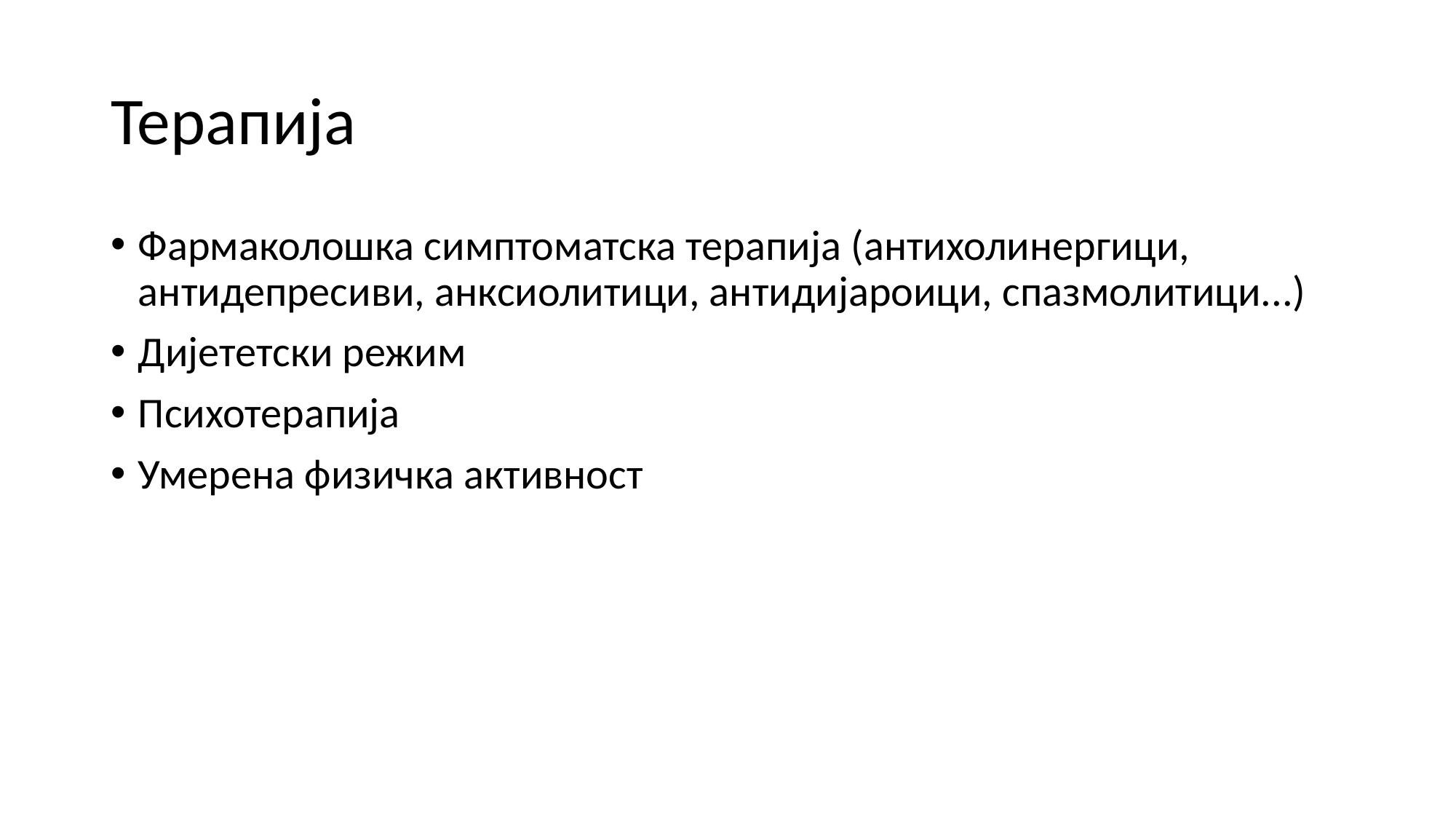

# Терапија
Фармаколошка симптоматска терапија (антихолинергици, антидепресиви, анксиолитици, антидијароици, спазмолитици...)
Дијететски режим
Психотерапија
Умерена физичка активност